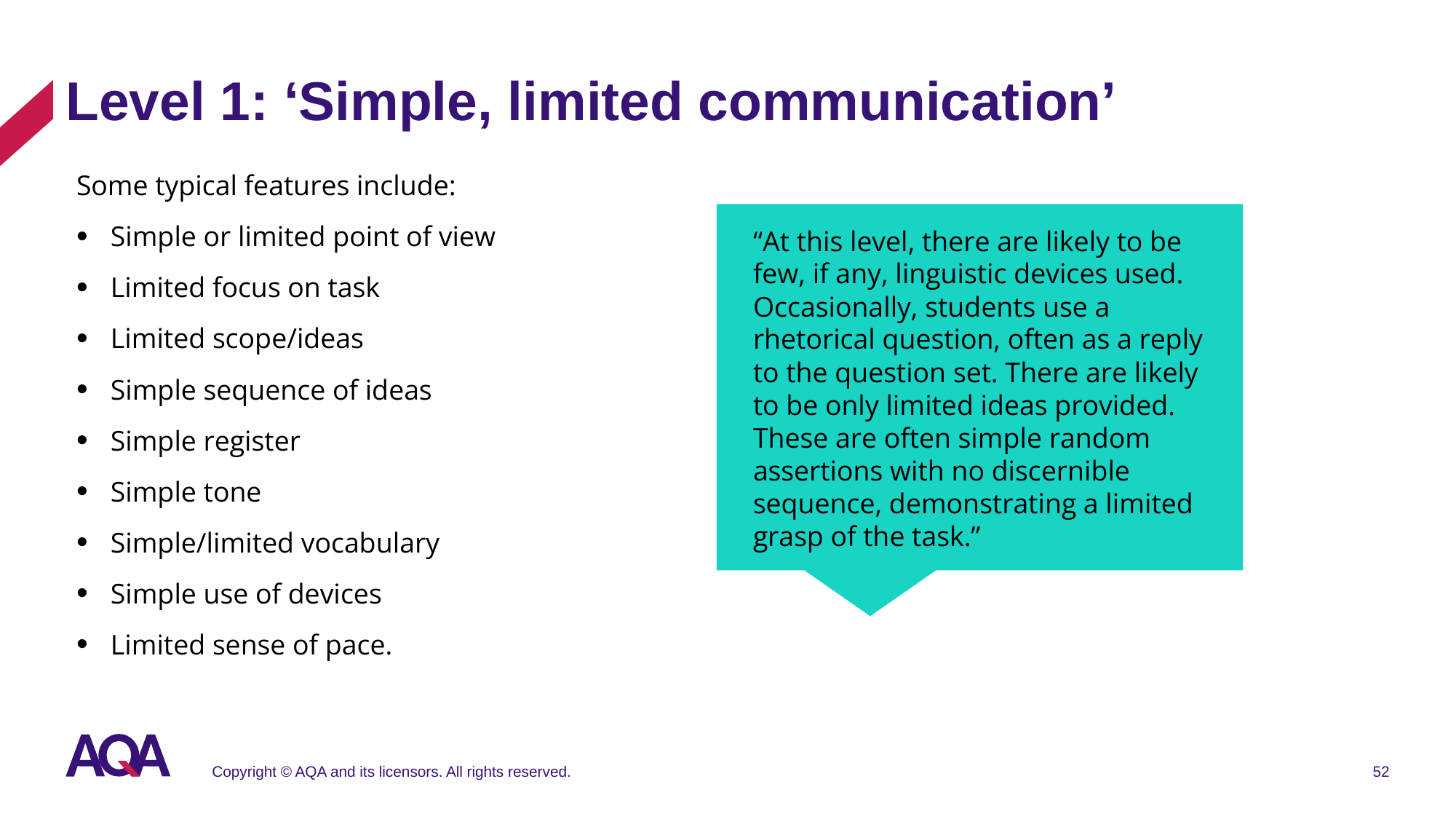

# Level 1: ‘Simple, limited communication’
Some typical features include:
Simple or limited point of view
Limited focus on task
Limited scope/ideas
Simple sequence of ideas
Simple register
Simple tone
Simple/limited vocabulary
Simple use of devices
Limited sense of pace.

“At this level, there are likely to be few, if any, linguistic devices used. Occasionally, students use a rhetorical question, often as a reply to the question set. There are likely to be only limited ideas provided. These are often simple random assertions with no discernible sequence, demonstrating a limited grasp of the task.”
Copyright © AQA and its licensors. All rights reserved.
52